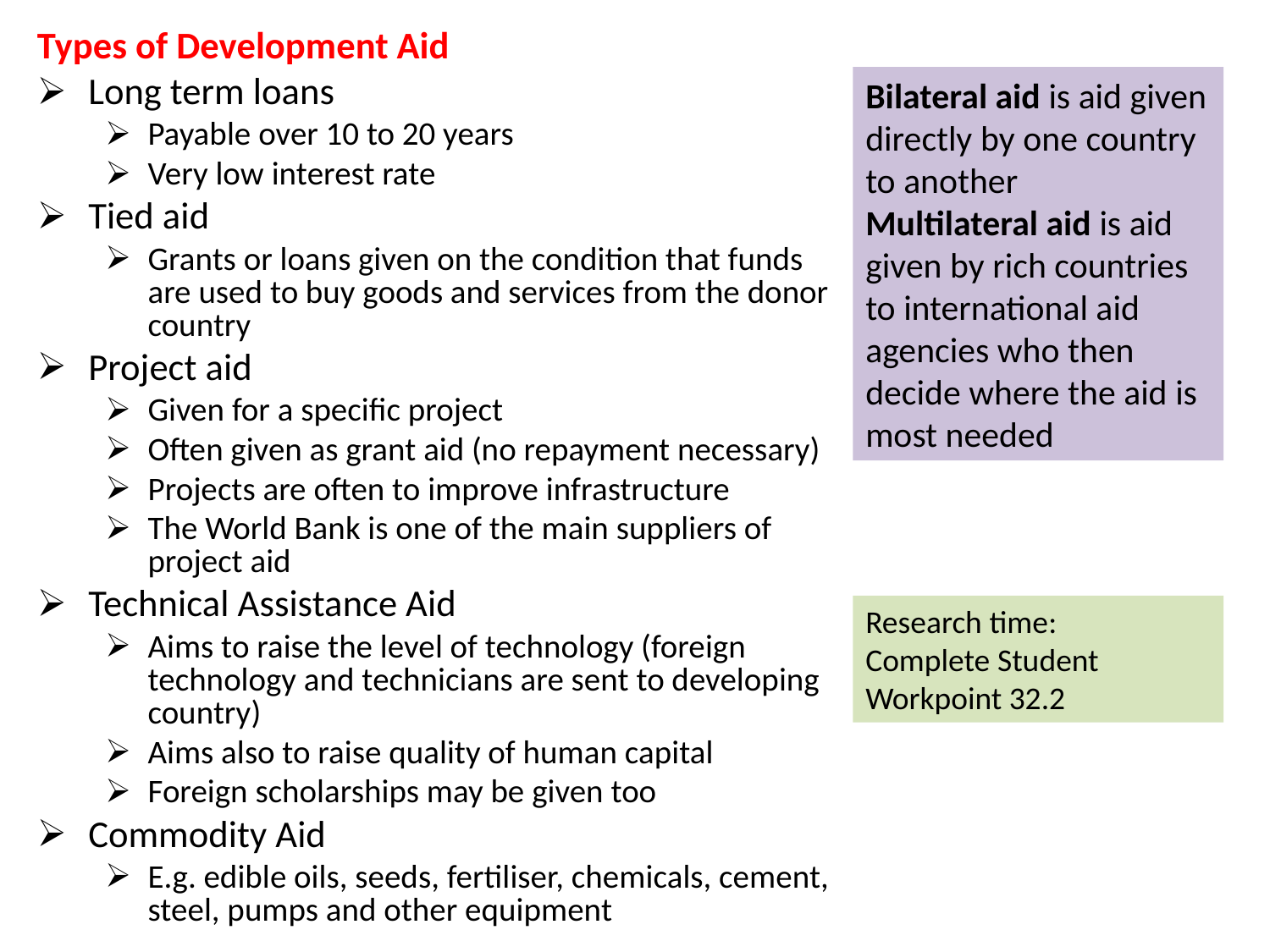

Types of Development Aid
Long term loans
Payable over 10 to 20 years
Very low interest rate
Tied aid
Grants or loans given on the condition that funds are used to buy goods and services from the donor country
Project aid
Given for a specific project
Often given as grant aid (no repayment necessary)
Projects are often to improve infrastructure
The World Bank is one of the main suppliers of project aid
Technical Assistance Aid
Aims to raise the level of technology (foreign technology and technicians are sent to developing country)
Aims also to raise quality of human capital
Foreign scholarships may be given too
Commodity Aid
E.g. edible oils, seeds, fertiliser, chemicals, cement, steel, pumps and other equipment

Bilateral aid is aid given directly by one country to another
Multilateral aid is aid given by rich countries to international aid agencies who then decide where the aid is most needed
Research time:
Complete Student Workpoint 32.2